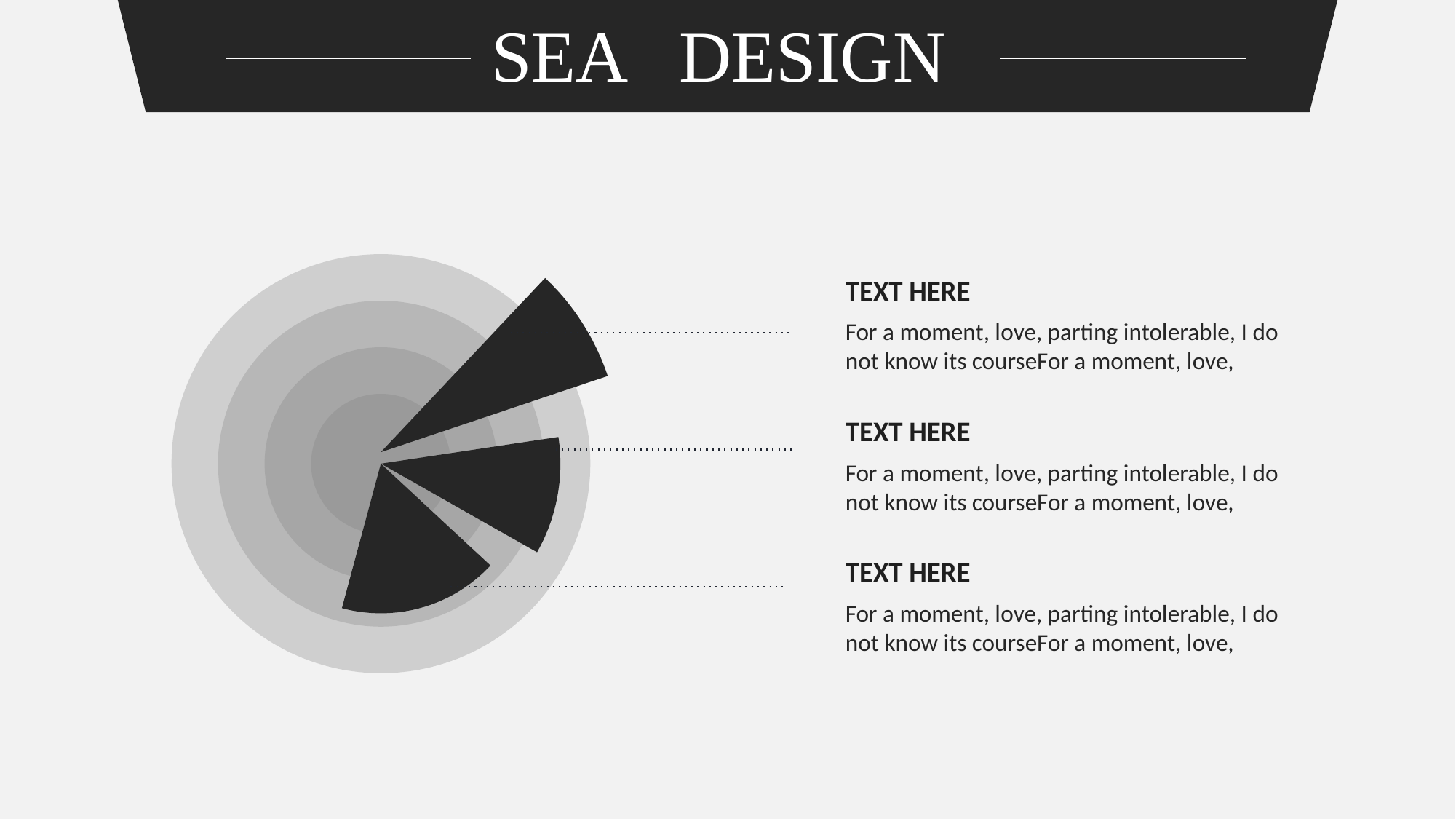

SEA   DESIGN

TEXT HERE
For a moment, love, parting intolerable, I do not know its courseFor a moment, love,

TEXT HERE
For a moment, love, parting intolerable, I do not know its courseFor a moment, love,
TEXT HERE
For a moment, love, parting intolerable, I do not know its courseFor a moment, love,